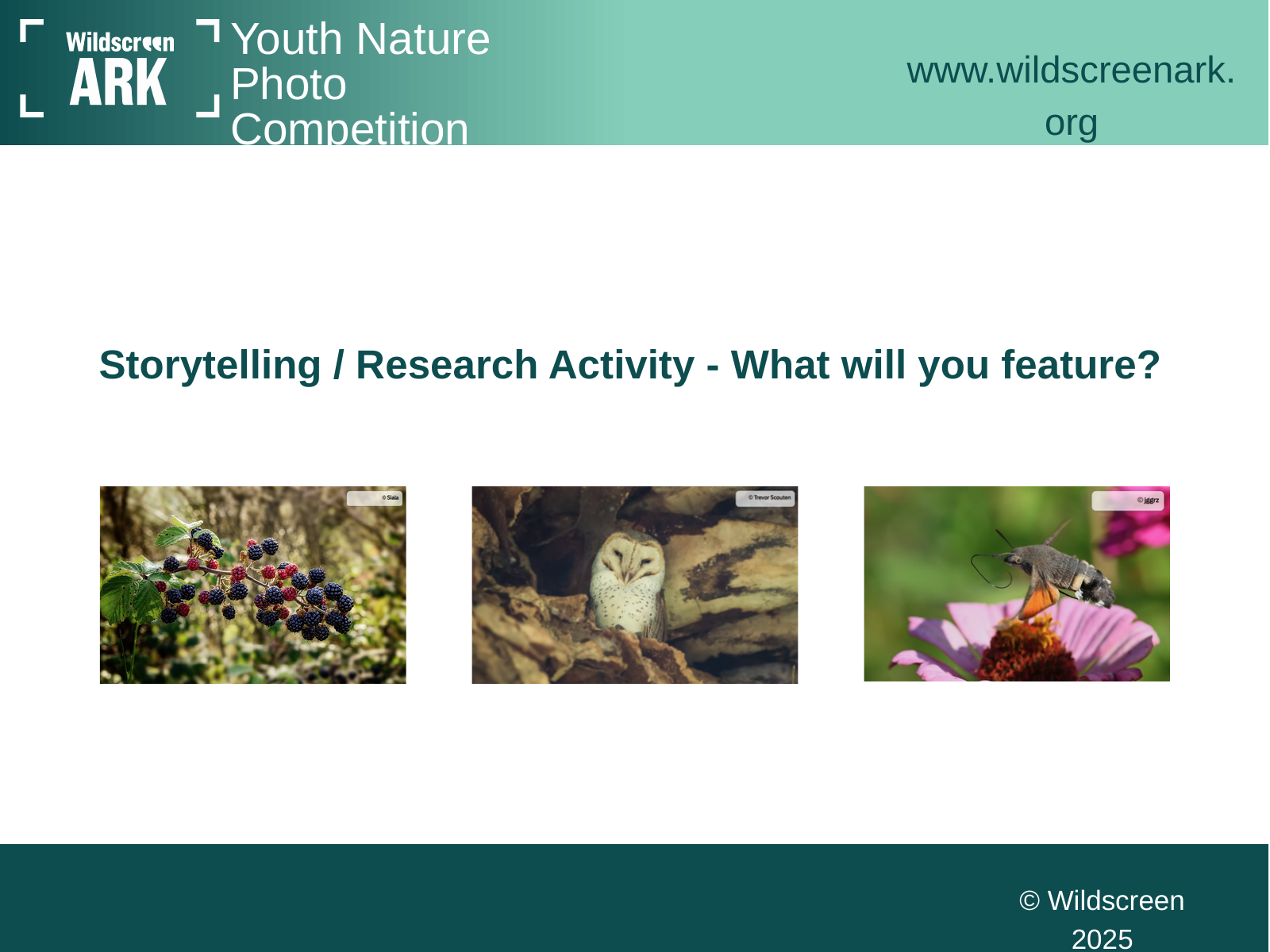

Youth Nature Photo Competition
www.wildscreenark.org
Storytelling / Research Activity - What will you feature?

© Wildscreen 2025